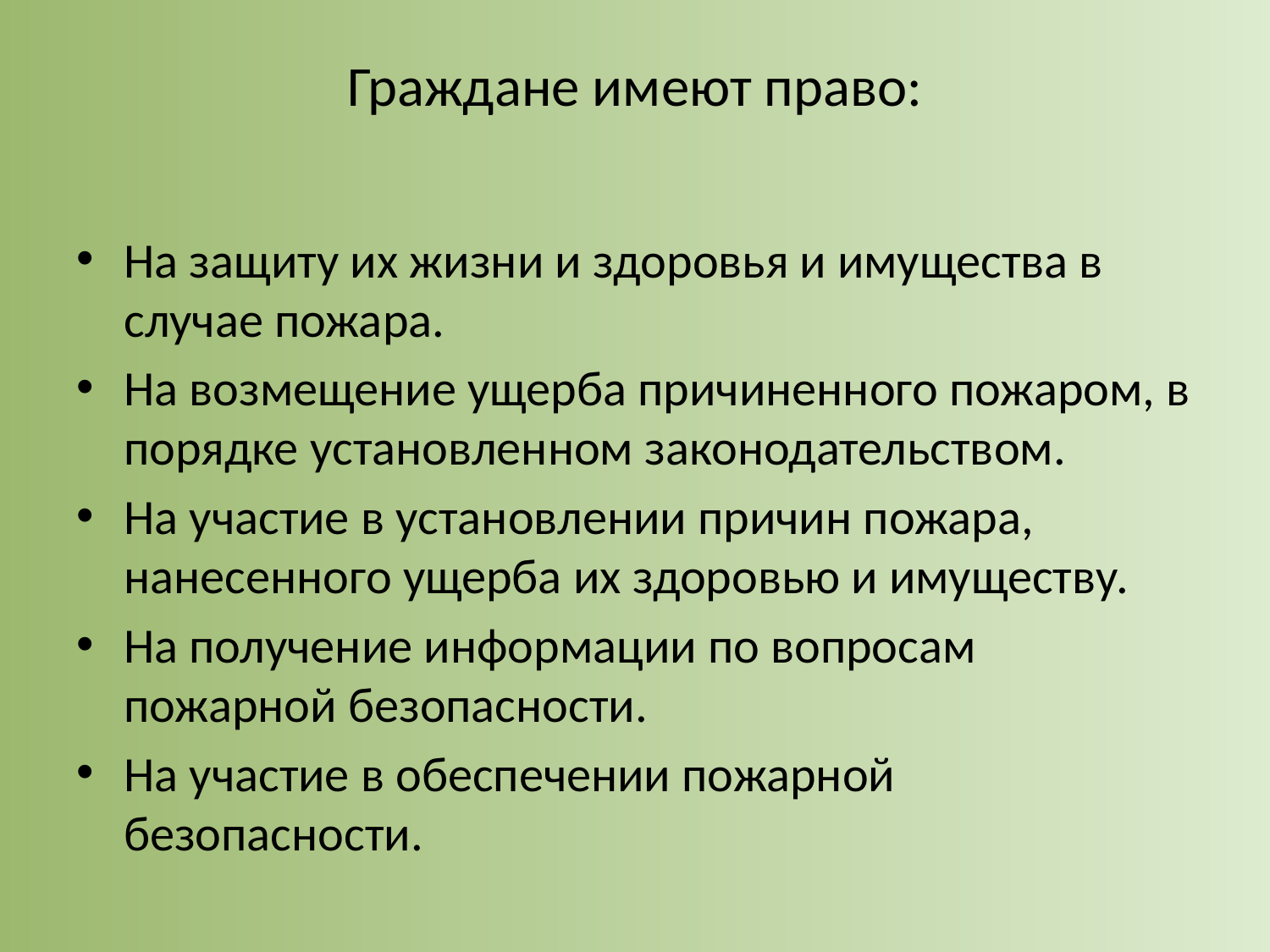

# Граждане имеют право:
На защиту их жизни и здоровья и имущества в случае пожара.
На возмещение ущерба причиненного пожаром, в порядке установленном законодательством.
На участие в установлении причин пожара, нанесенного ущерба их здоровью и имуществу.
На получение информации по вопросам пожарной безопасности.
На участие в обеспечении пожарной безопасности.